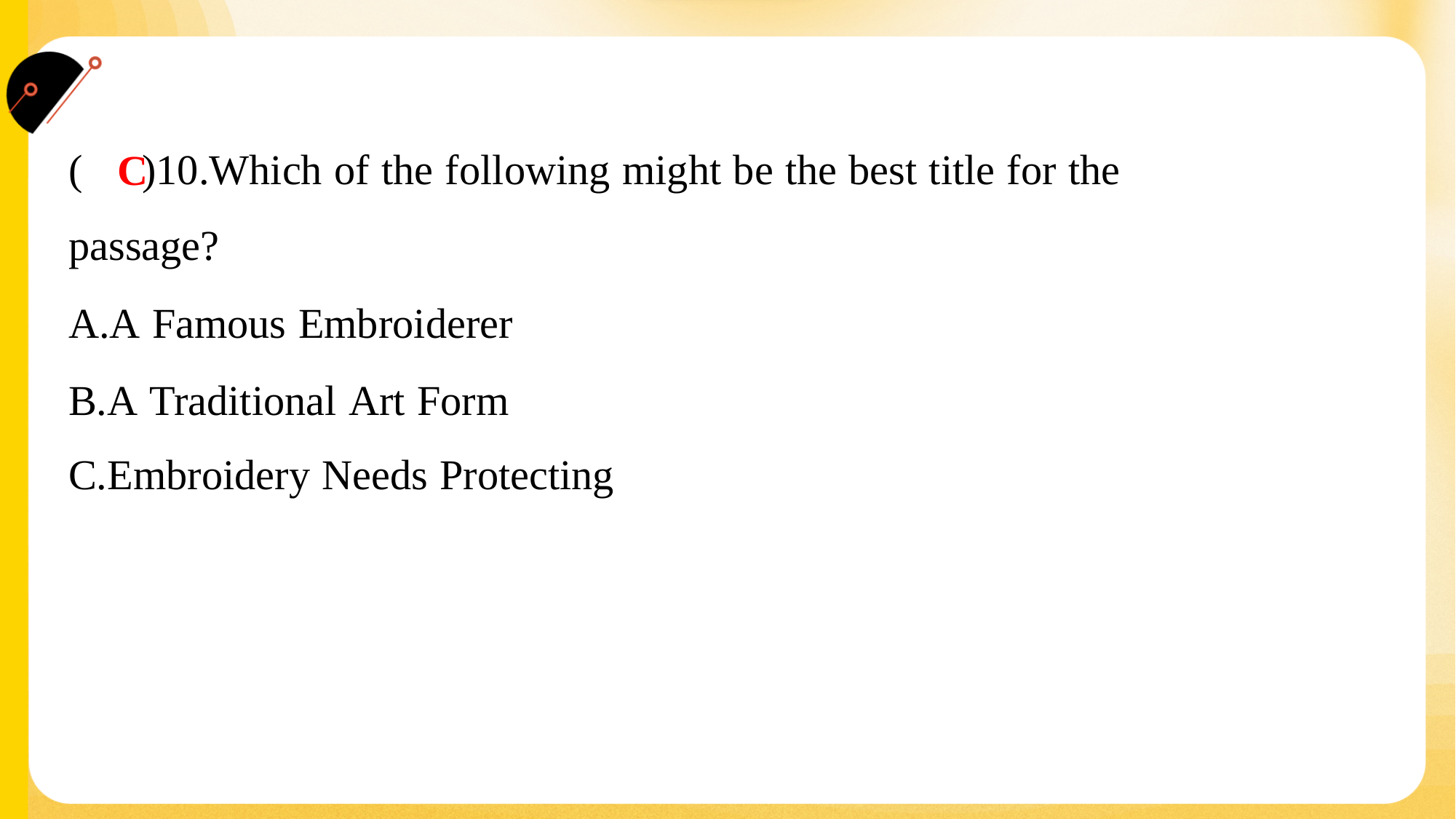

(     )10.Which of the following might be the best title for the
passage?
C
A.A Famous Embroiderer
B.A Traditional Art Form
C.Embroidery Needs Protecting